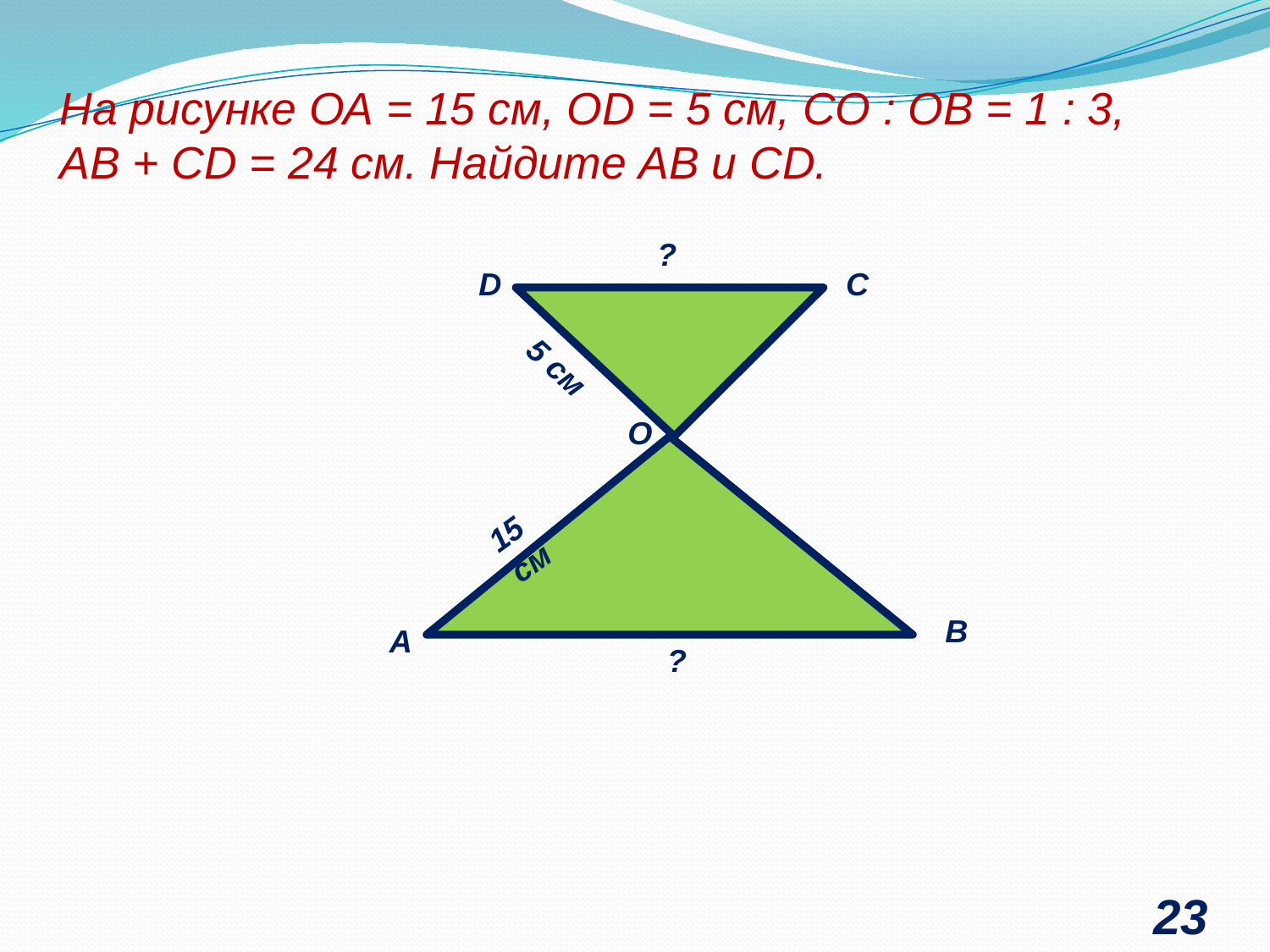

# На рисунке ОА = 15 см, OD = 5 см, CO : OB = 1 : 3, AB + CD = 24 см. Найдите АВ и CD.
?
D
С

5 см
О

15 см
В
А
?
23